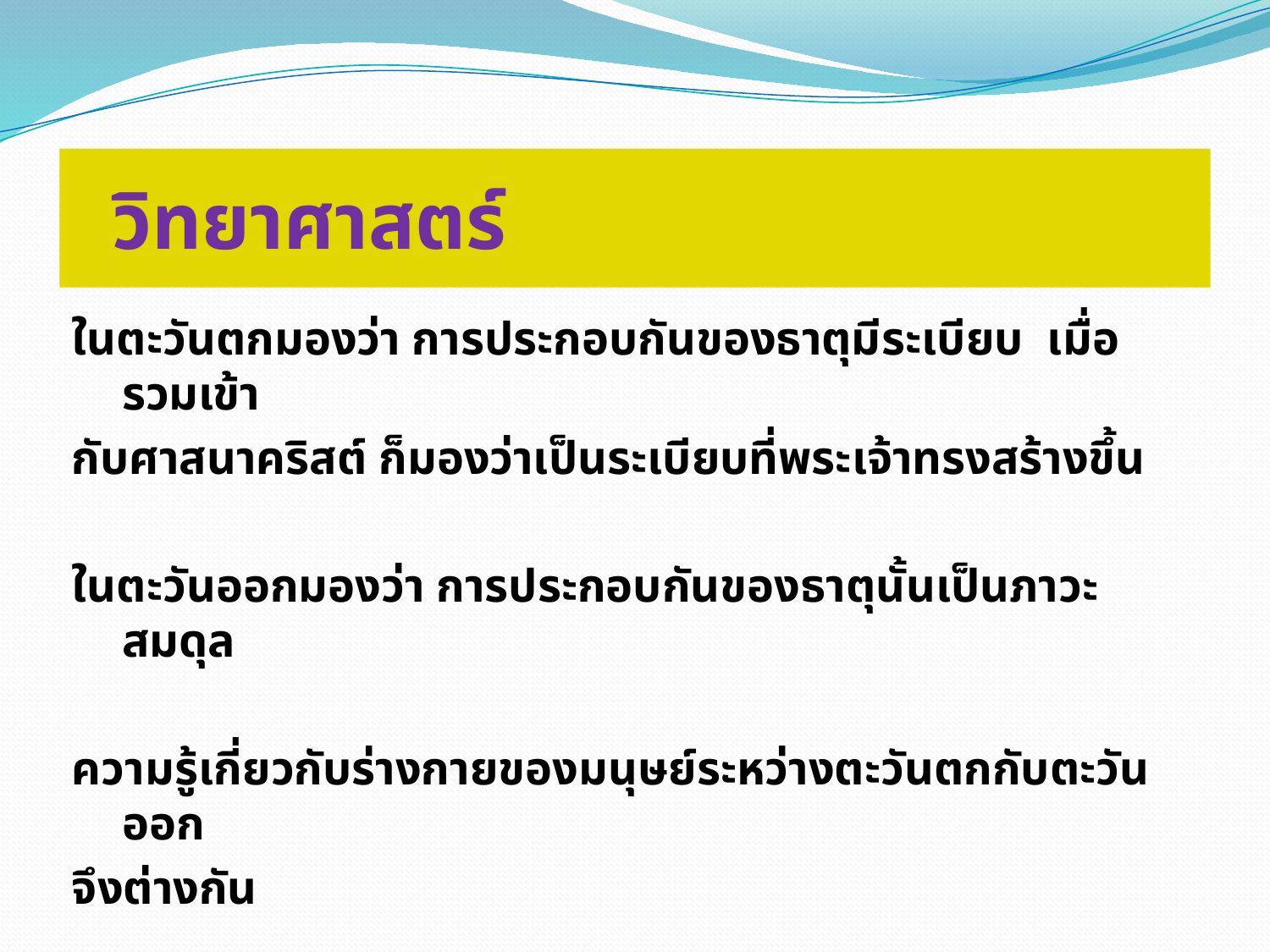

วิทยาศาสตร์
ในตะวันตกมองว่า การประกอบกันของธาตุมีระเบียบ  เมื่อรวมเข้า
กับศาสนาคริสต์ ก็มองว่าเป็นระเบียบที่พระเจ้าทรงสร้างขึ้น

ในตะวันออกมองว่า การประกอบกันของธาตุนั้นเป็นภาวะสมดุล

ความรู้เกี่ยวกับร่างกายของมนุษย์ระหว่างตะวันตกกับตะวันออก
จึงต่างกัน